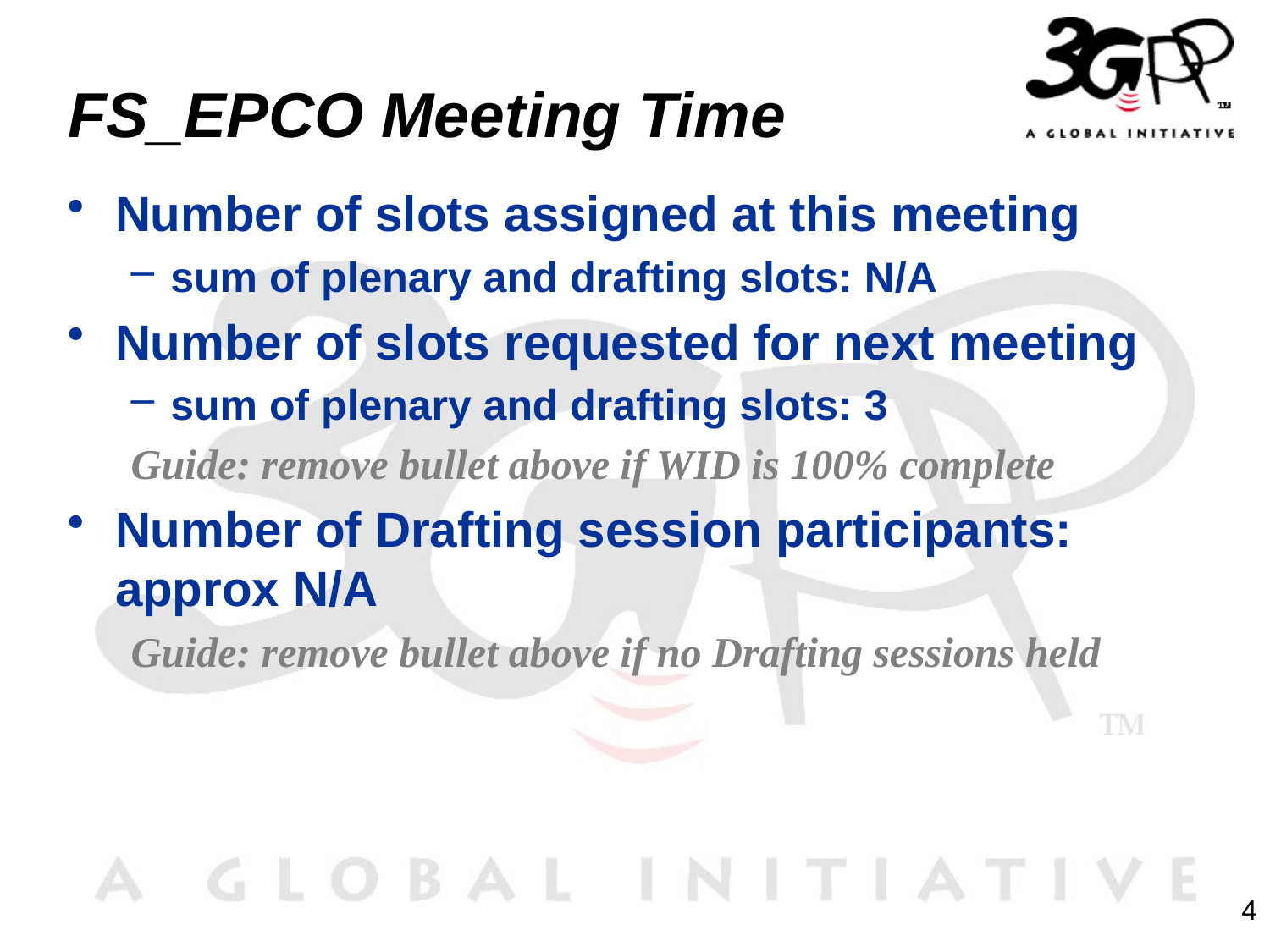

# FS_EPCO Meeting Time
Number of slots assigned at this meeting
sum of plenary and drafting slots: N/A
Number of slots requested for next meeting
sum of plenary and drafting slots: 3
Guide: remove bullet above if WID is 100% complete
Number of Drafting session participants: approx N/A
Guide: remove bullet above if no Drafting sessions held
4